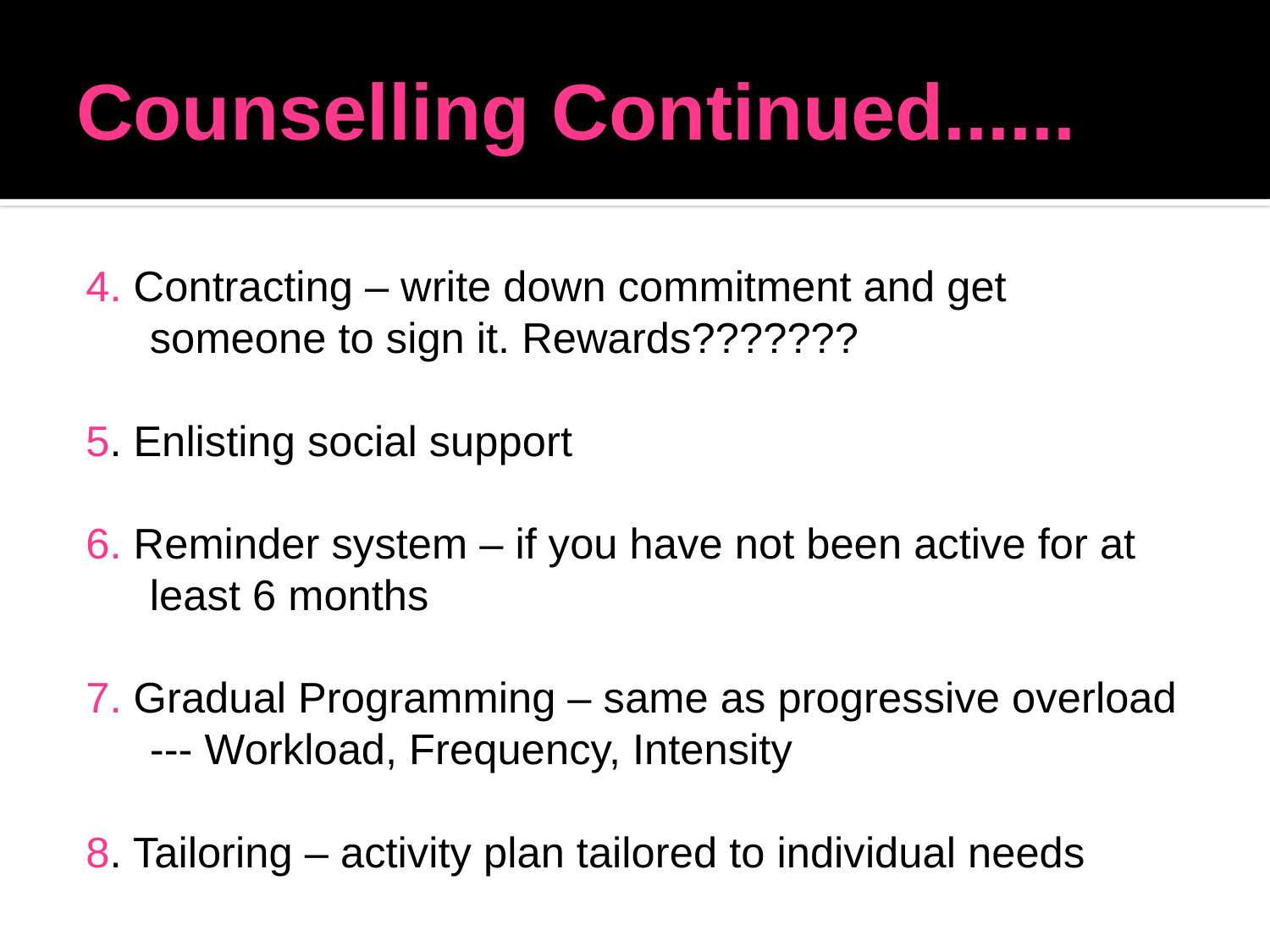

# Counselling Continued......
4. Contracting – write down commitment and get someone to sign it. Rewards???????

5. Enlisting social support

6. Reminder system – if you have not been active for at least 6 months

7. Gradual Programming – same as progressive overload --- Workload, Frequency, Intensity

8. Tailoring – activity plan tailored to individual needs